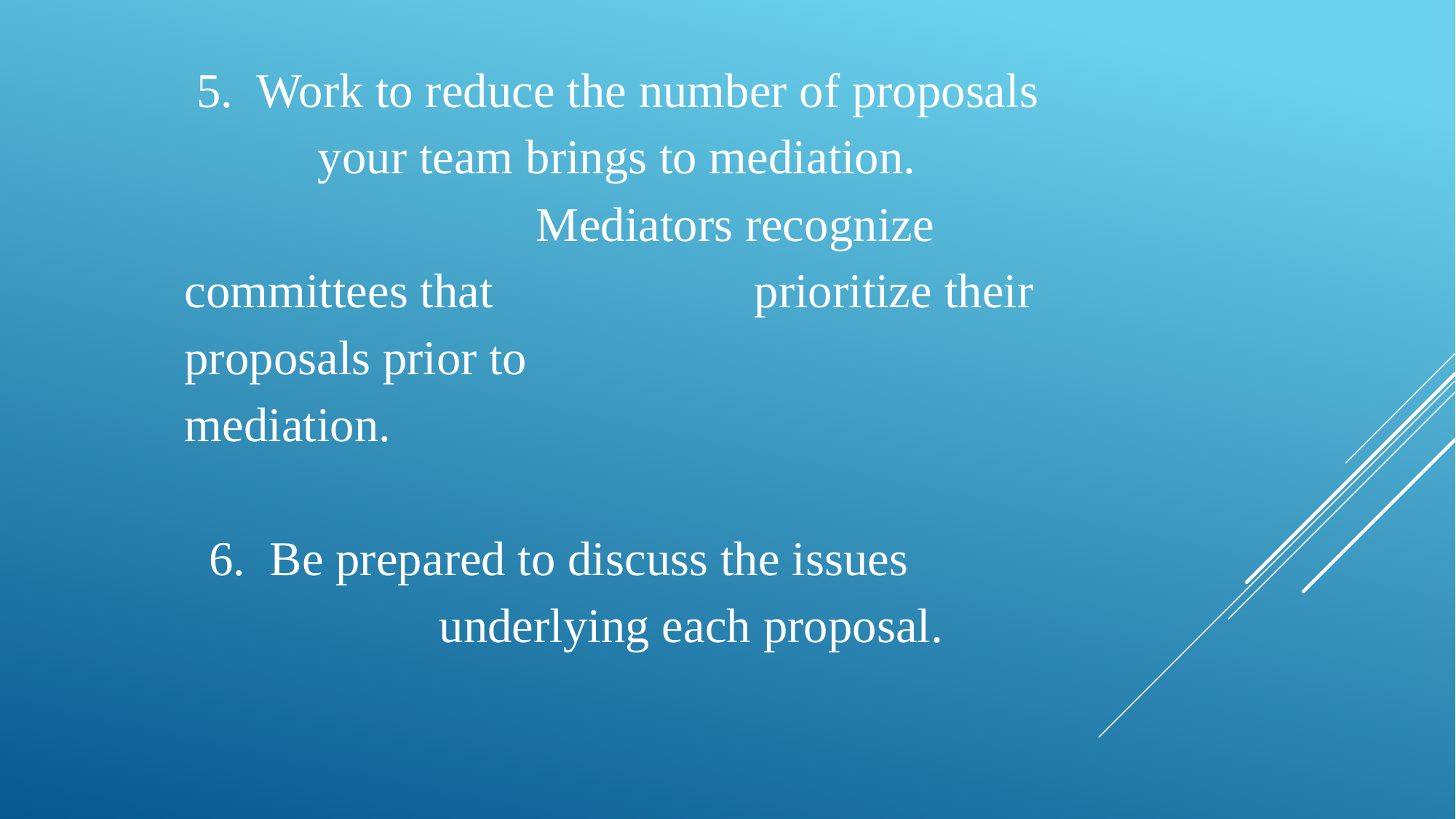

5.  Work to reduce the number of proposals 		  your team brings to mediation.  				   	  Mediators recognize committees that 		   	  prioritize their proposals prior to 				  mediation.

  6.  Be prepared to discuss the issues 				   underlying each proposal.